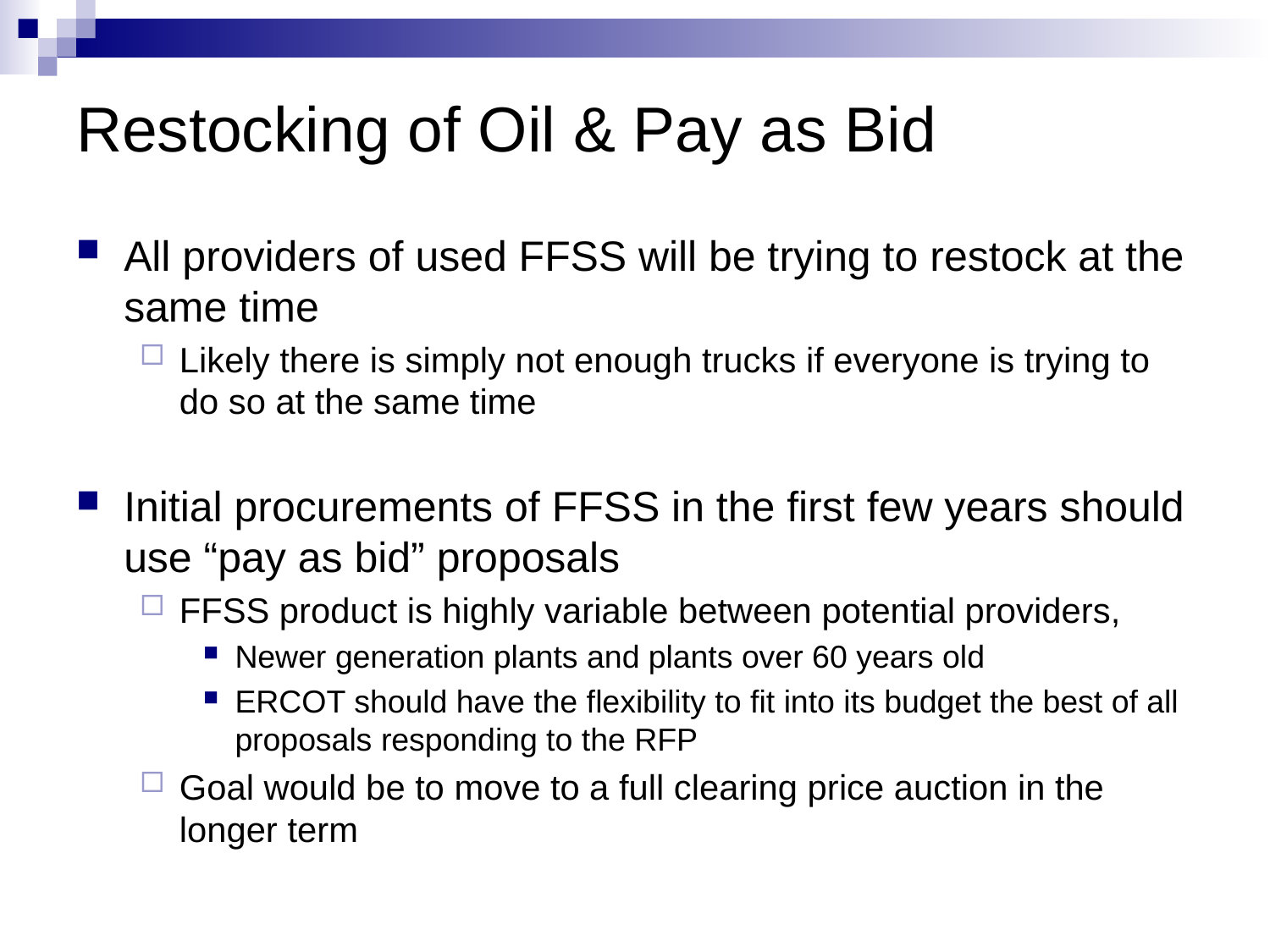

# Restocking of Oil & Pay as Bid
All providers of used FFSS will be trying to restock at the same time
Likely there is simply not enough trucks if everyone is trying to do so at the same time

Initial procurements of FFSS in the first few years should use “pay as bid” proposals
FFSS product is highly variable between potential providers,
Newer generation plants and plants over 60 years old
ERCOT should have the flexibility to fit into its budget the best of all proposals responding to the RFP
Goal would be to move to a full clearing price auction in the longer term